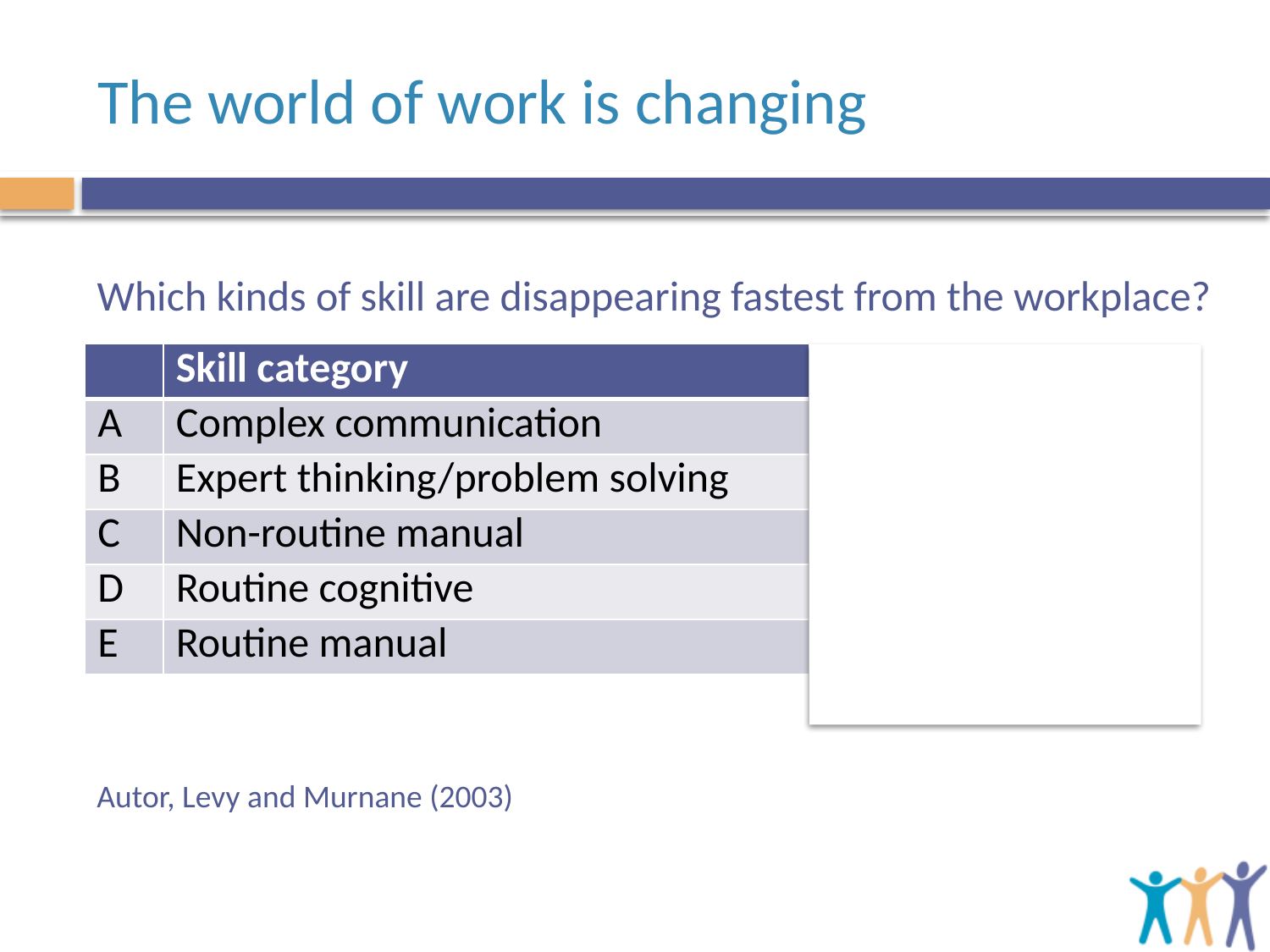

# The world of work is changing
Which kinds of skill are disappearing fastest from the workplace?
|  | Skill category |
| --- | --- |
| A | Complex communication |
| B | Expert thinking/problem solving |
| C | Non-routine manual |
| D | Routine cognitive |
| E | Routine manual |

| Change 1969-1999 |
| --- |
| +14% |
| +8% |
| –5% |
| –8% |
| –3% |
Autor, Levy and Murnane (2003)